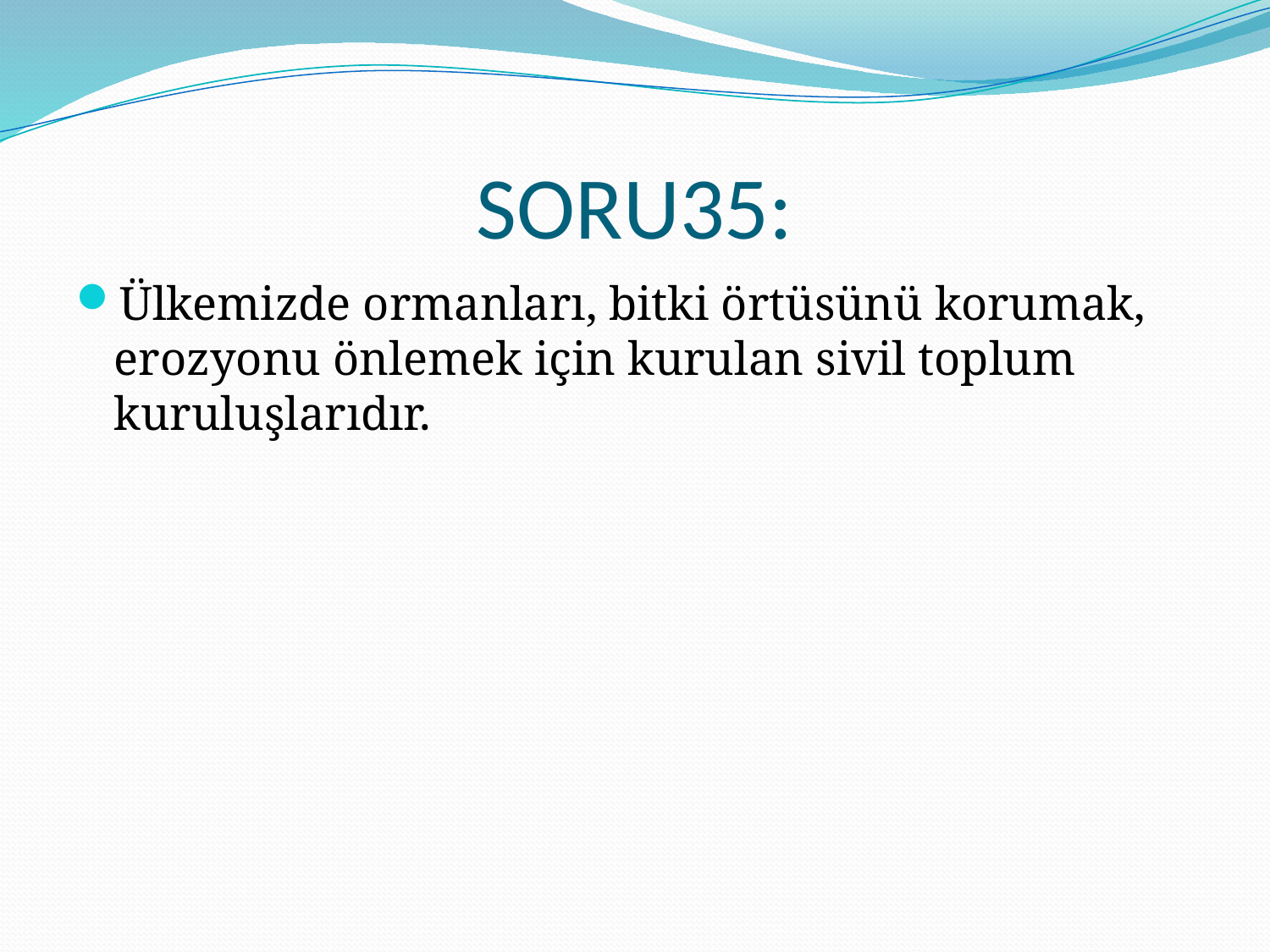

# SORU35:
Ülkemizde ormanları, bitki örtüsünü korumak, erozyonu önlemek için kurulan sivil toplum kuruluşlarıdır.